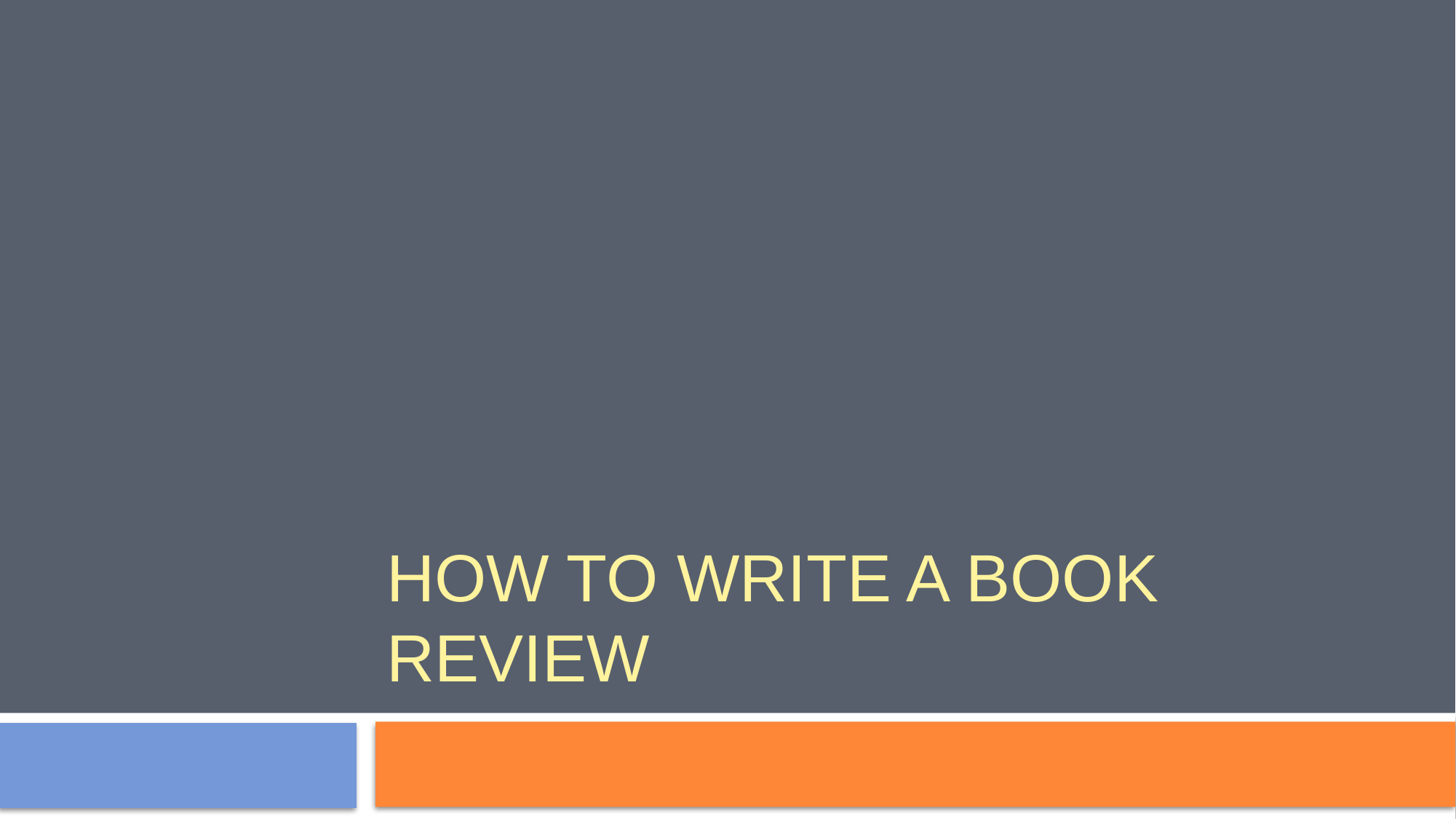

# How to write a BOOK REVIEW